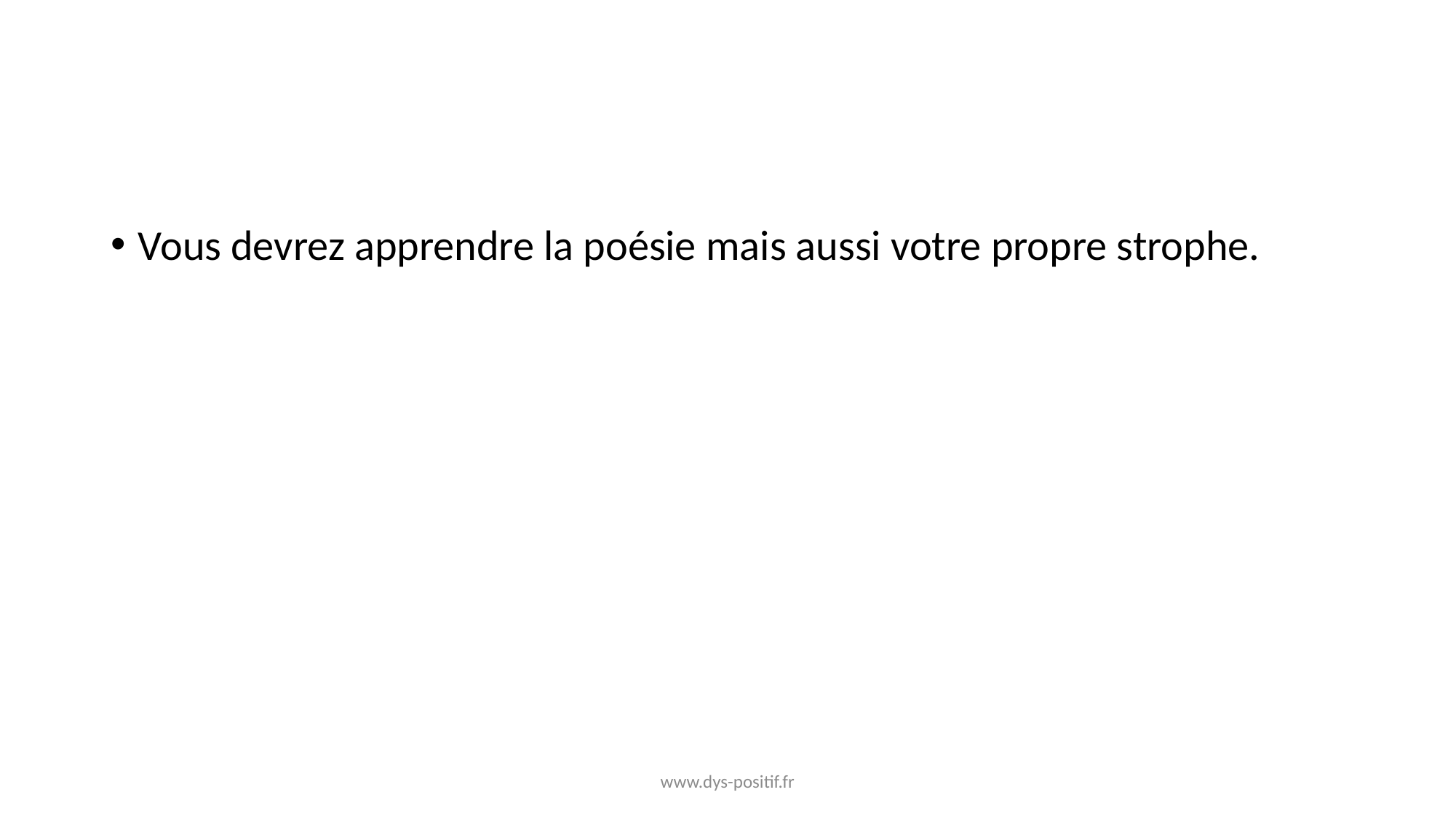

#
Vous devrez apprendre la poésie mais aussi votre propre strophe.
www.dys-positif.fr